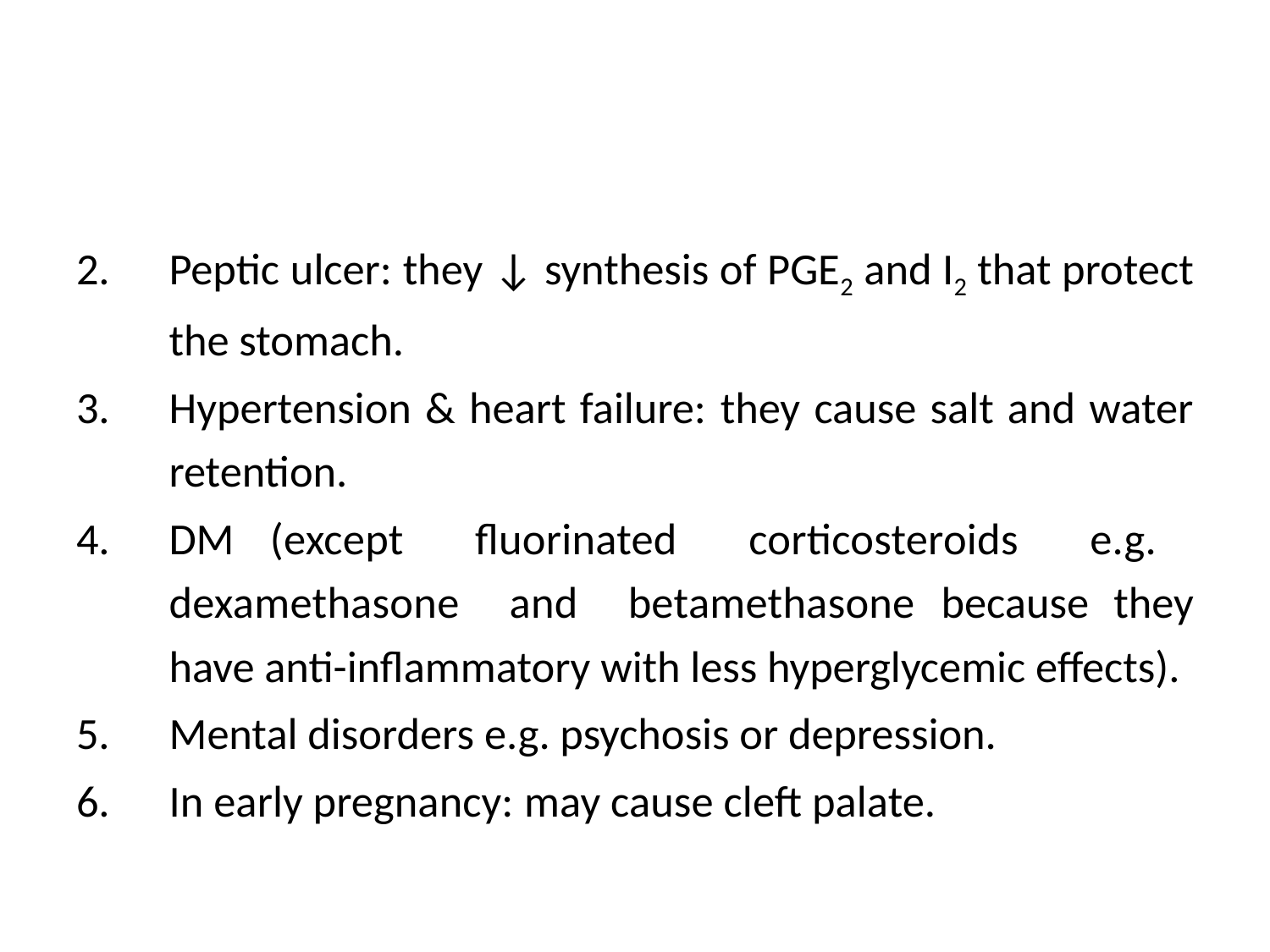

#
Peptic ulcer: they ↓ synthesis of PGE2 and I2 that protect the stomach.
Hypertension & heart failure: they cause salt and water retention.
DM (except  fluorinated  corticosteroids  e.g.  dexamethasone  and  betamethasone because they have anti-inflammatory with less hyperglycemic effects).
Mental disorders e.g. psychosis or depression.
In early pregnancy: may cause cleft palate.